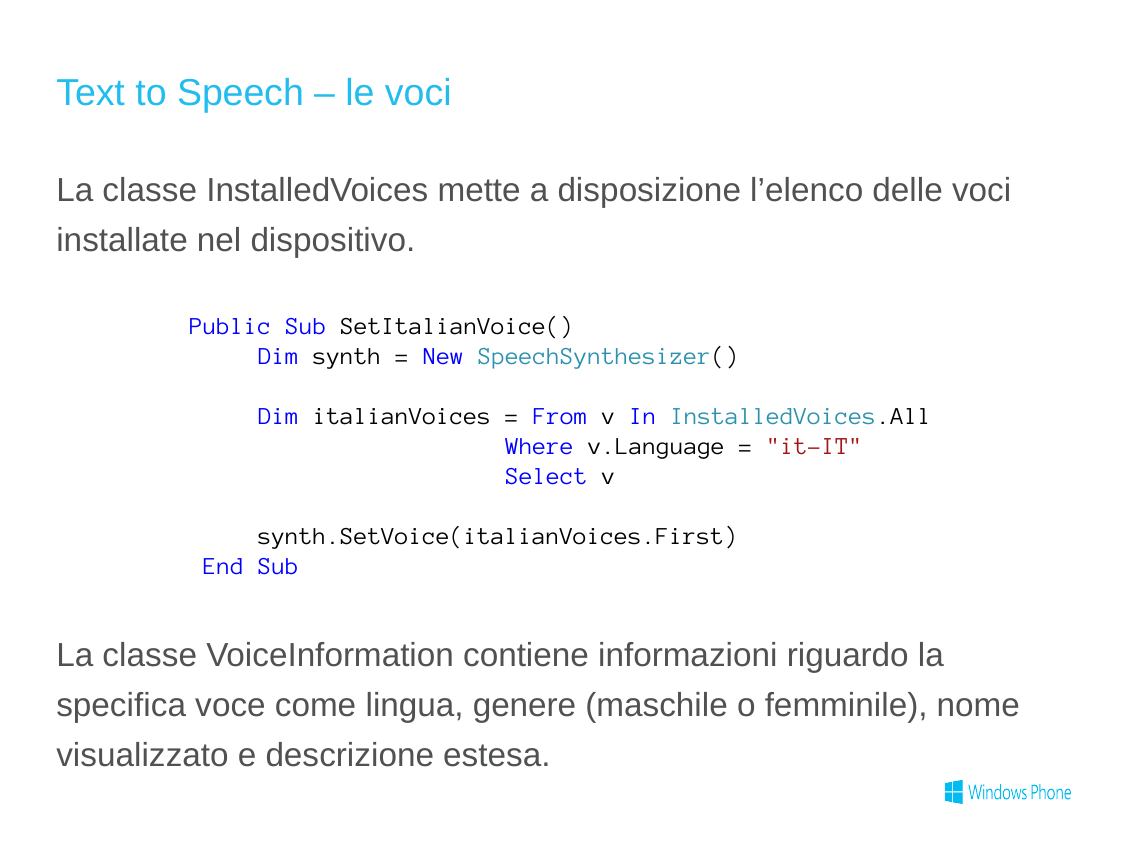

# Text to Speech – le voci
La classe InstalledVoices mette a disposizione l’elenco delle voci installate nel dispositivo.

La classe VoiceInformation contiene informazioni riguardo la specifica voce come lingua, genere (maschile o femminile), nome visualizzato e descrizione estesa.
Public Sub SetItalianVoice()
     Dim synth = New SpeechSynthesizer()

     Dim italianVoices = From v In InstalledVoices.All
                       Where v.Language = "it-IT"
                       Select v

     synth.SetVoice(italianVoices.First)
 End Sub